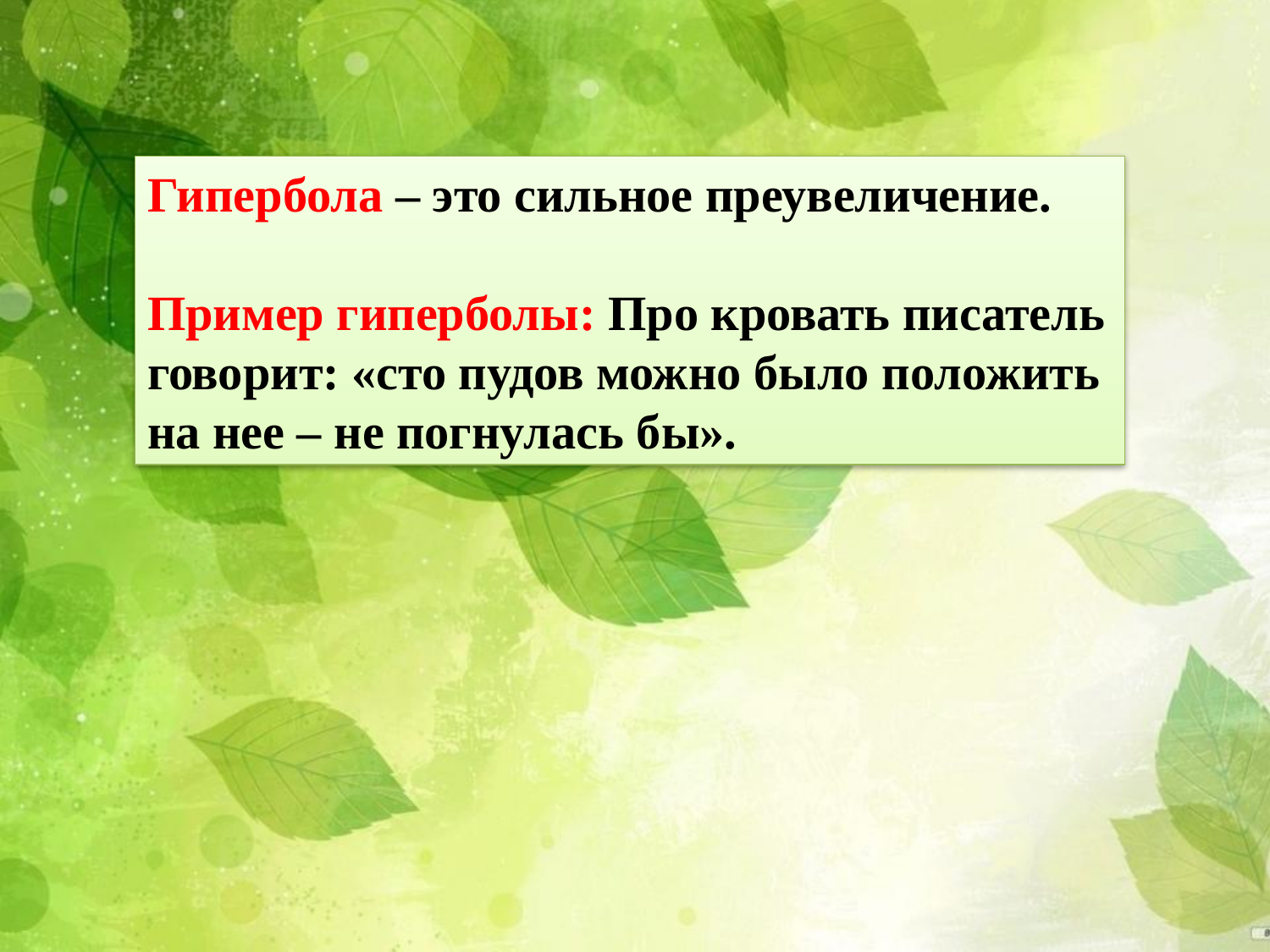

Гипербола – это сильное преувеличение.
Пример гиперболы: Про кровать писатель говорит: «сто пудов можно было положить на нее – не погнулась бы».